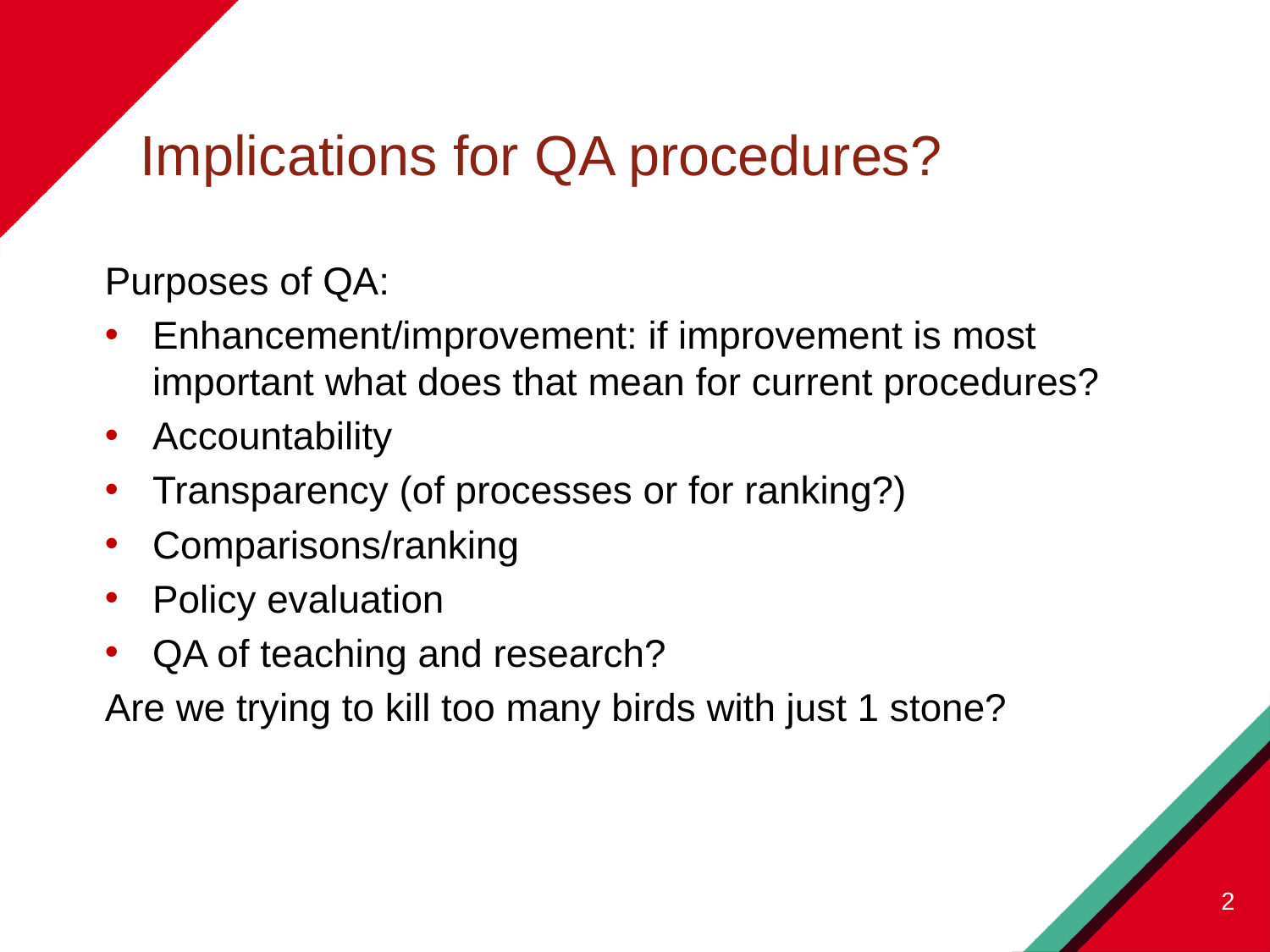

# Implications for QA procedures?
Purposes of QA:
Enhancement/improvement: if improvement is most important what does that mean for current procedures?
Accountability
Transparency (of processes or for ranking?)
Comparisons/ranking
Policy evaluation
QA of teaching and research?
Are we trying to kill too many birds with just 1 stone?
2